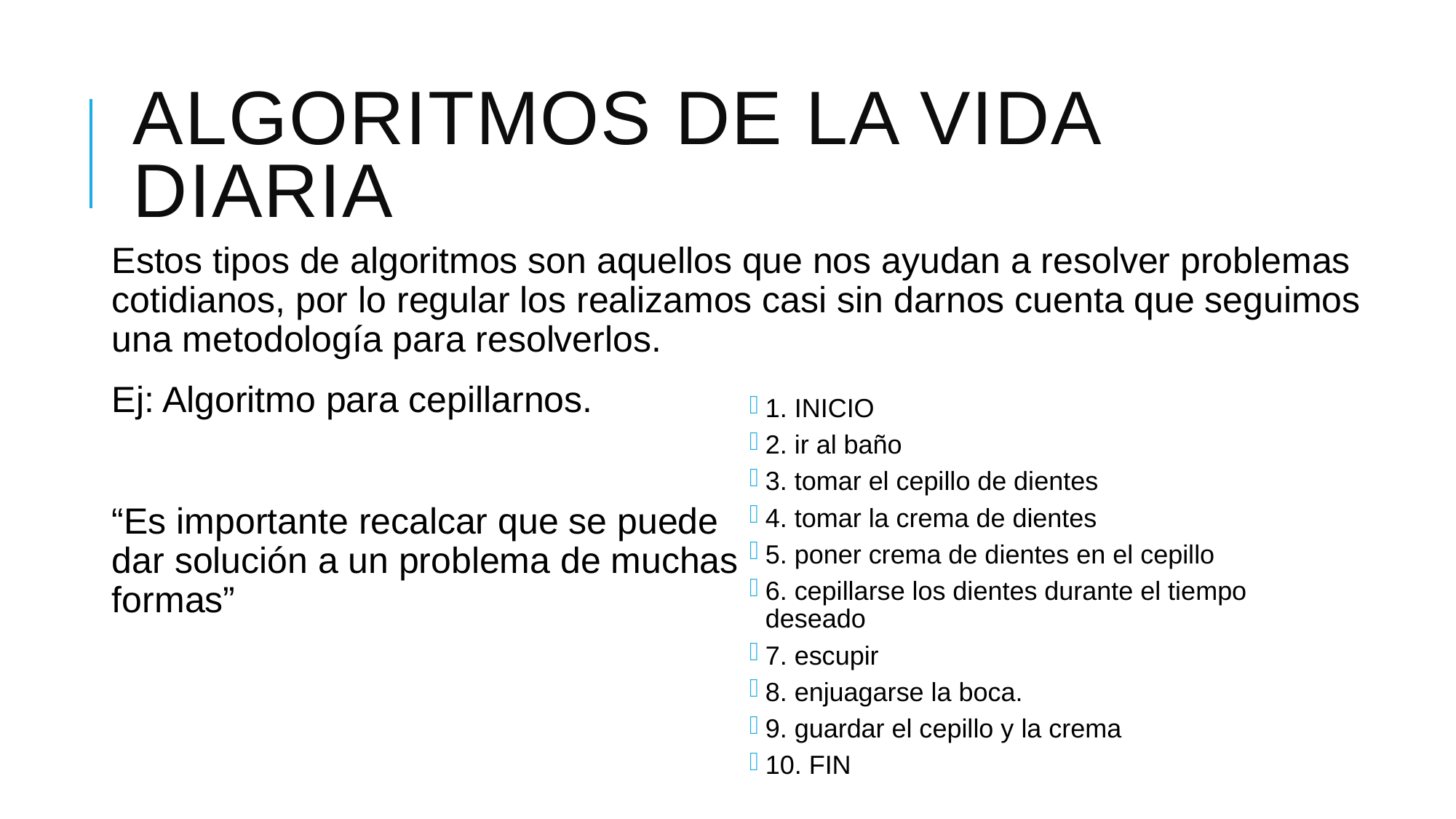

# Algoritmos de la vida diaria
Estos tipos de algoritmos son aquellos que nos ayudan a resolver problemas cotidianos, por lo regular los realizamos casi sin darnos cuenta que seguimos una metodología para resolverlos.
Ej: Algoritmo para cepillarnos.

“Es importante recalcar que se puede
dar solución a un problema de muchas
formas”

1. INICIO
2. ir al baño
3. tomar el cepillo de dientes
4. tomar la crema de dientes
5. poner crema de dientes en el cepillo
6. cepillarse los dientes durante el tiempo deseado
7. escupir
8. enjuagarse la boca.
9. guardar el cepillo y la crema
10. FIN